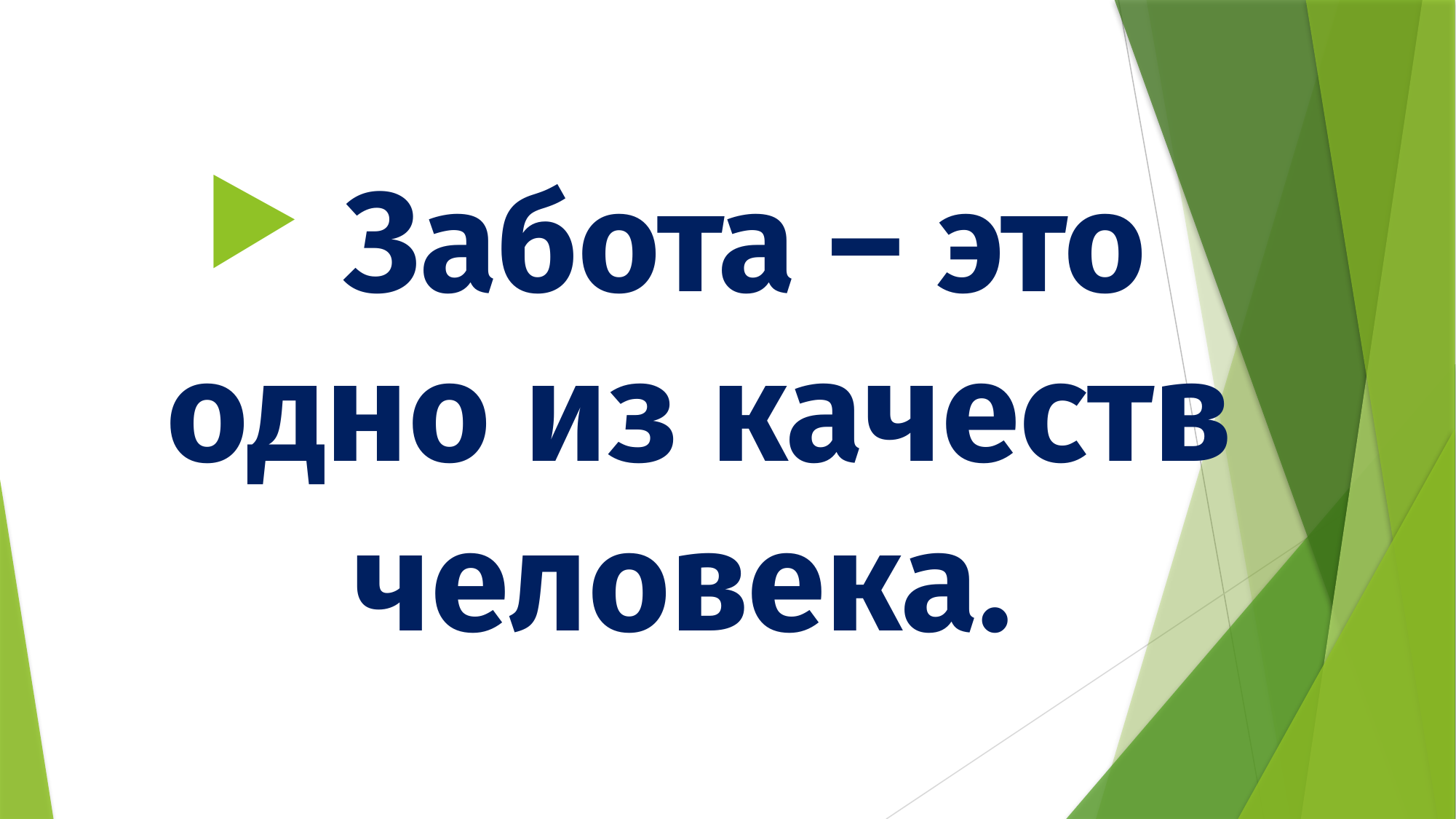

Забота – это одно из качеств человека.